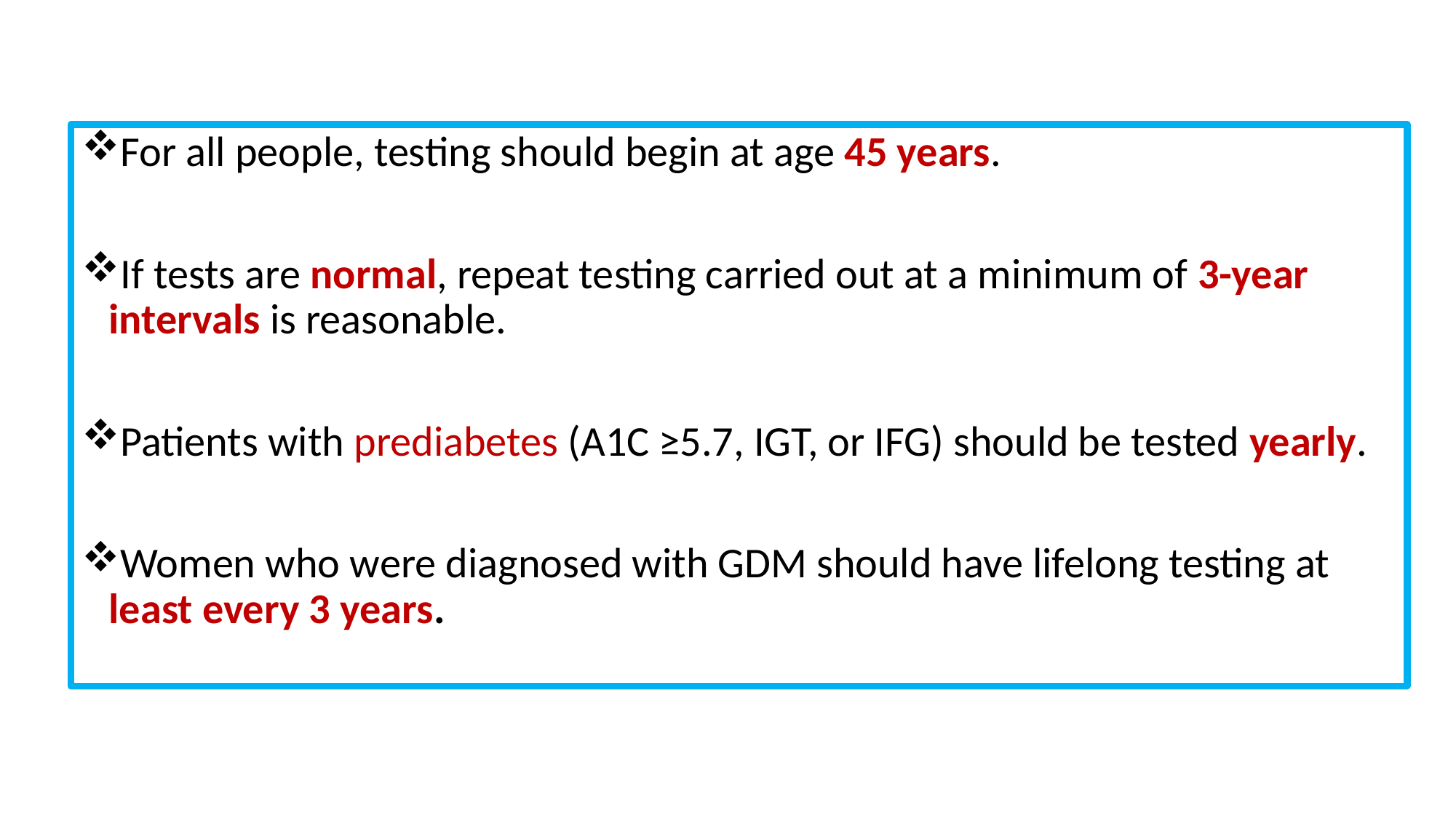

For all people, testing should begin at age 45 years.

If tests are normal, repeat testing carried out at a minimum of 3-year intervals is reasonable.

Patients with prediabetes (A1C ≥5.7, IGT, or IFG) should be tested yearly.

Women who were diagnosed with GDM should have lifelong testing at least every 3 years.